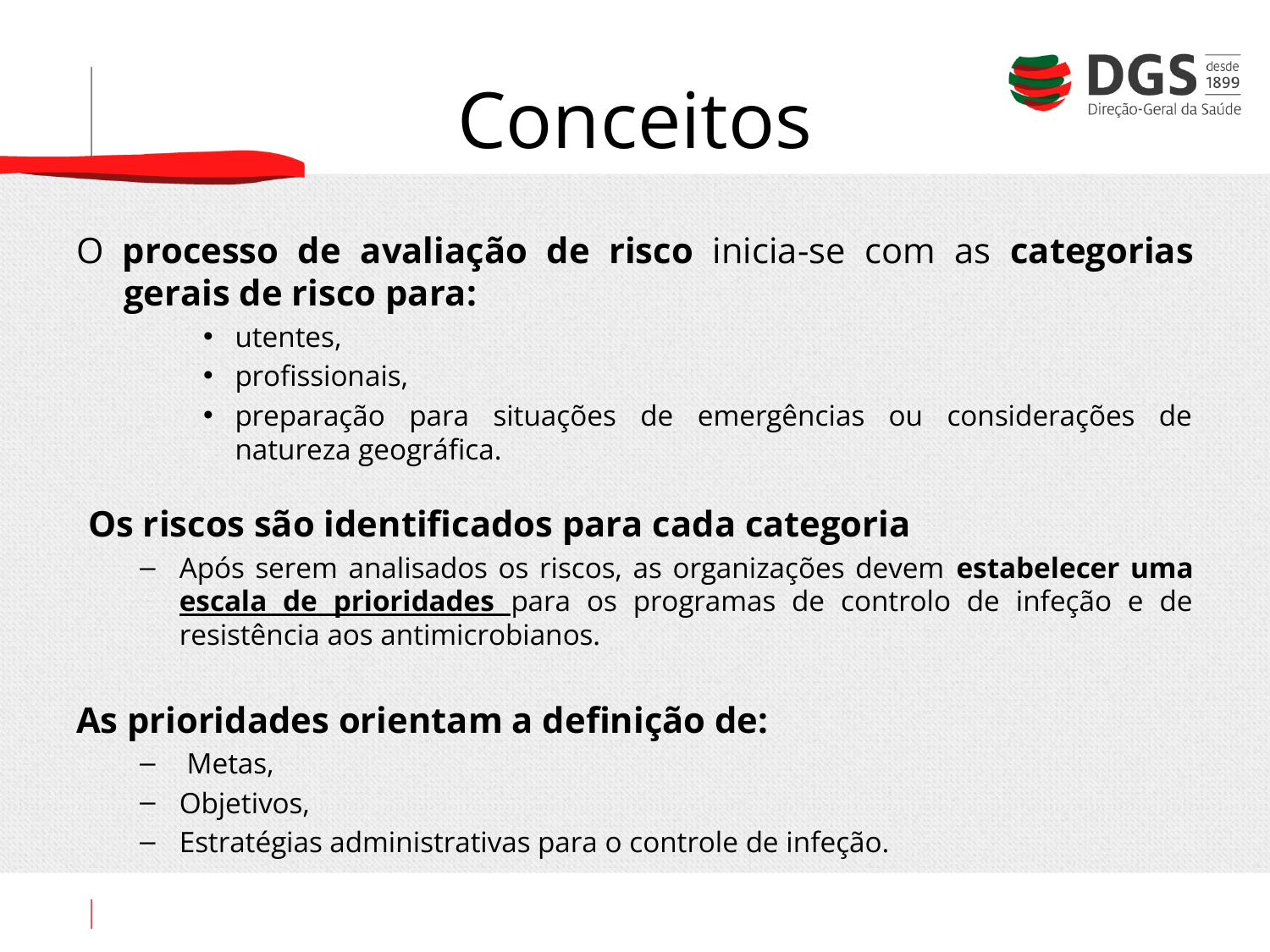

# Conceitos
O processo de avaliação de risco inicia-se com as categorias gerais de risco para:
utentes,
profissionais,
preparação para situações de emergências ou considerações de natureza geográfica.

Os riscos são identificados para cada categoria
Após serem analisados os riscos, as organizações devem estabelecer uma escala de prioridades para os programas de controlo de infeção e de resistência aos antimicrobianos.

As prioridades orientam a definição de:
 Metas,
Objetivos,
Estratégias administrativas para o controle de infeção.